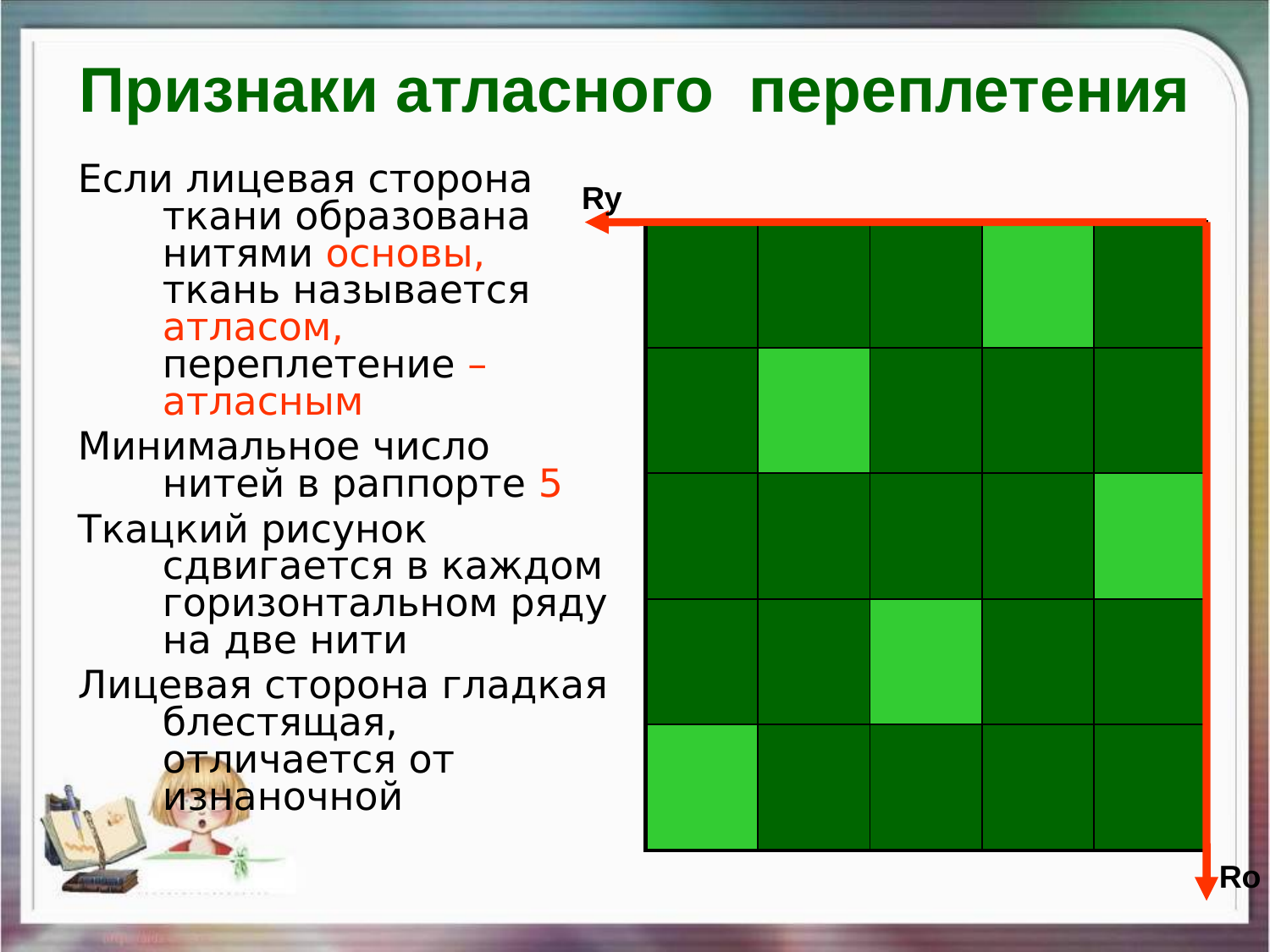

# Признаки атласного  переплетения
Если лицевая сторона ткани образована нитями основы, ткань называется атласом, переплетение – атласным
Минимальное число нитей в раппорте 5
Ткацкий рисунок сдвигается в каждом горизонтальном ряду на две нити
Лицевая сторона гладкая блестящая, отличается от изнаночной
Ry

|  |  |  |  |  |
| --- | --- | --- | --- | --- |
|  |  |  |  |  |
|  |  |  |  |  |
|  |  |  |  |  |
|  |  |  |  |  |

Ro